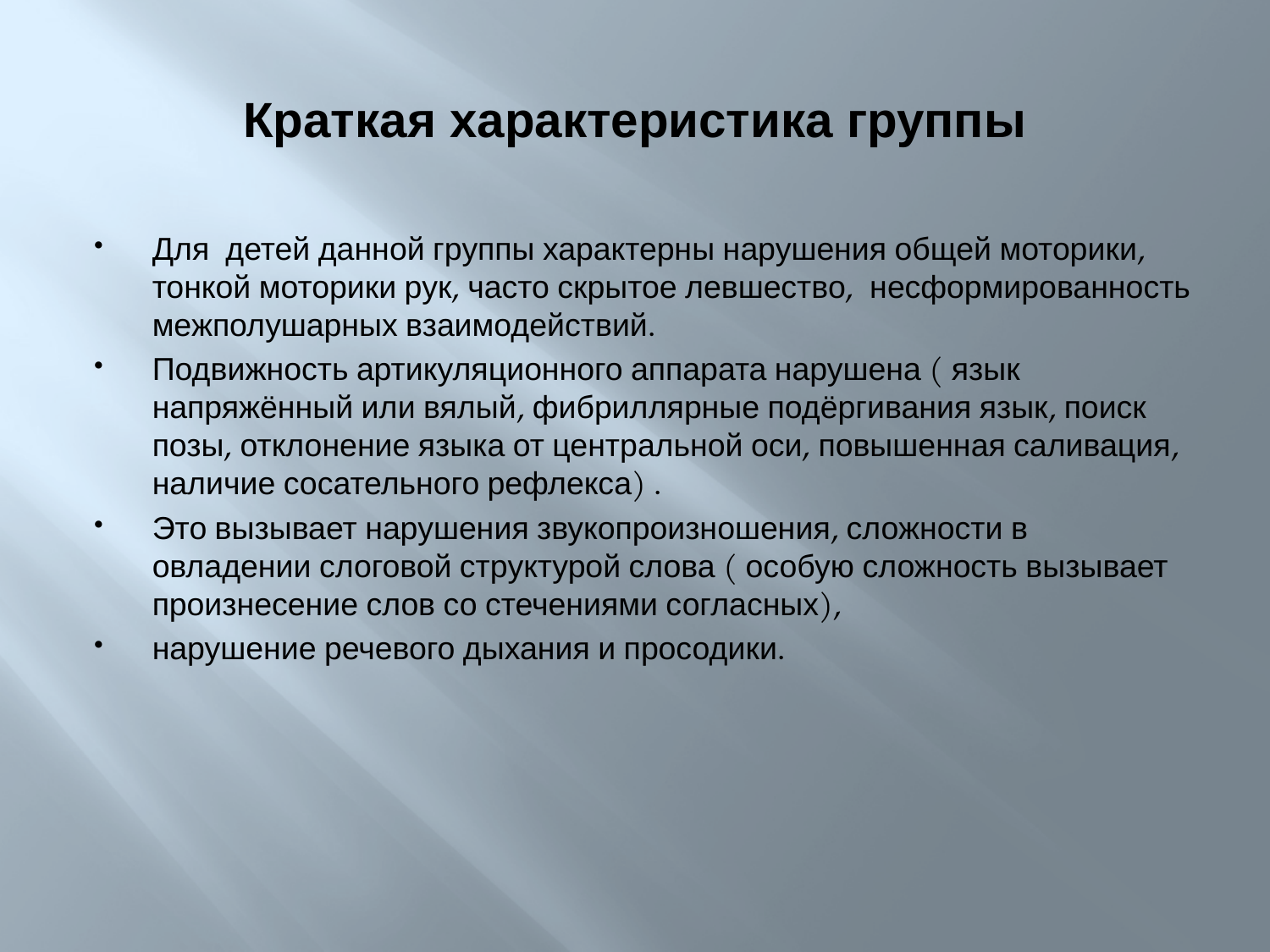

# Краткая характеристика группы
Для  детей данной группы характерны нарушения общей моторики, тонкой моторики рук, часто скрытое левшество,  несформированность межполушарных взаимодействий.
Подвижность артикуляционного аппарата нарушена ( язык напряжённый или вялый, фибриллярные подёргивания язык, поиск позы, отклонение языка от центральной оси, повышенная саливация, наличие сосательного рефлекса) .
Это вызывает нарушения звукопроизношения, сложности в овладении слоговой структурой слова ( особую сложность вызывает произнесение слов со стечениями согласных),
нарушение речевого дыхания и просодики.